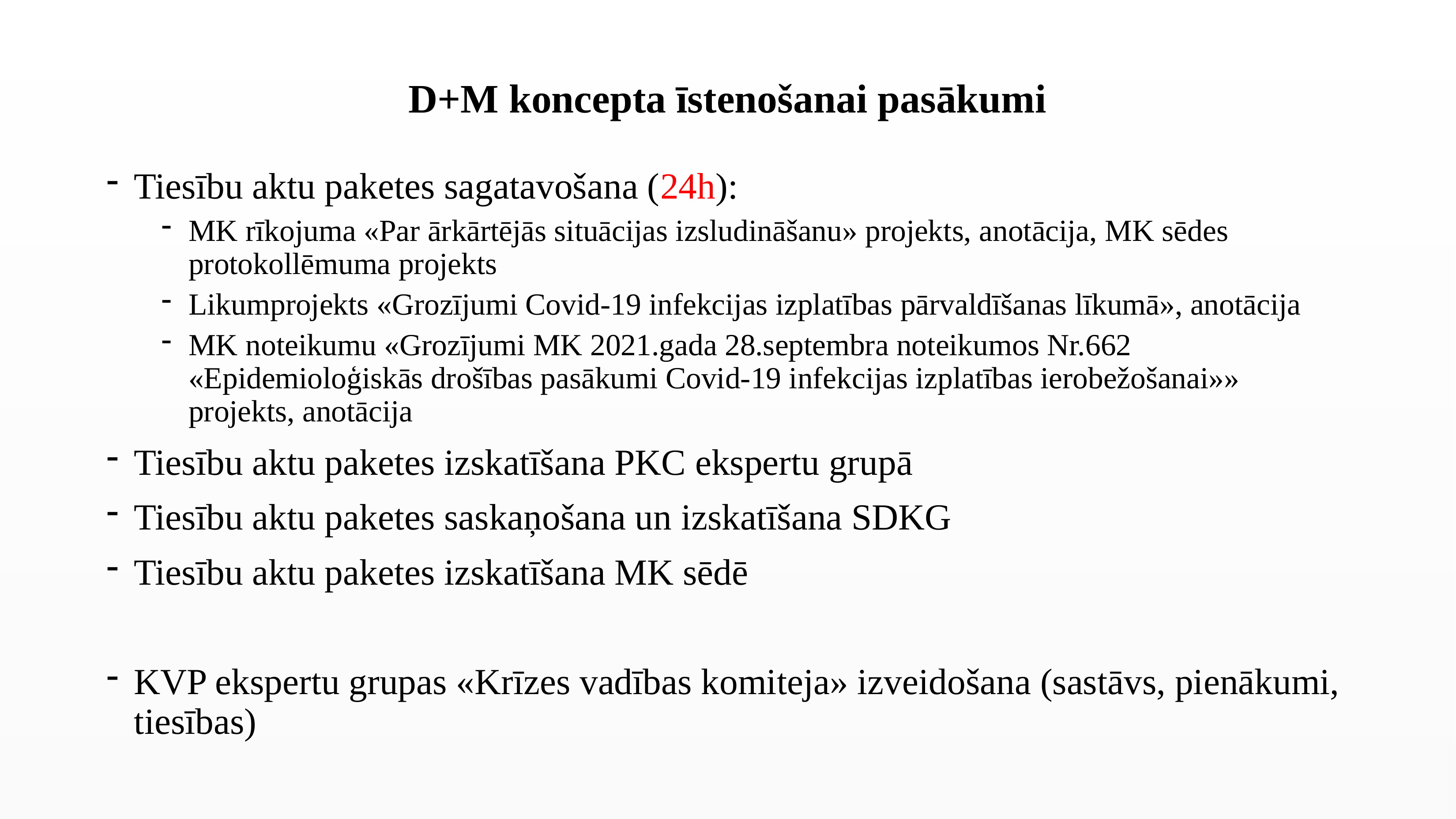

# D+M koncepta īstenošanai pasākumi
Tiesību aktu paketes sagatavošana (24h):
MK rīkojuma «Par ārkārtējās situācijas izsludināšanu» projekts, anotācija, MK sēdes protokollēmuma projekts
Likumprojekts «Grozījumi Covid-19 infekcijas izplatības pārvaldīšanas līkumā», anotācija
MK noteikumu «Grozījumi MK 2021.gada 28.septembra noteikumos Nr.662 «Epidemioloģiskās drošības pasākumi Covid-19 infekcijas izplatības ierobežošanai»» projekts, anotācija
Tiesību aktu paketes izskatīšana PKC ekspertu grupā
Tiesību aktu paketes saskaņošana un izskatīšana SDKG
Tiesību aktu paketes izskatīšana MK sēdē

KVP ekspertu grupas «Krīzes vadības komiteja» izveidošana (sastāvs, pienākumi, tiesības)